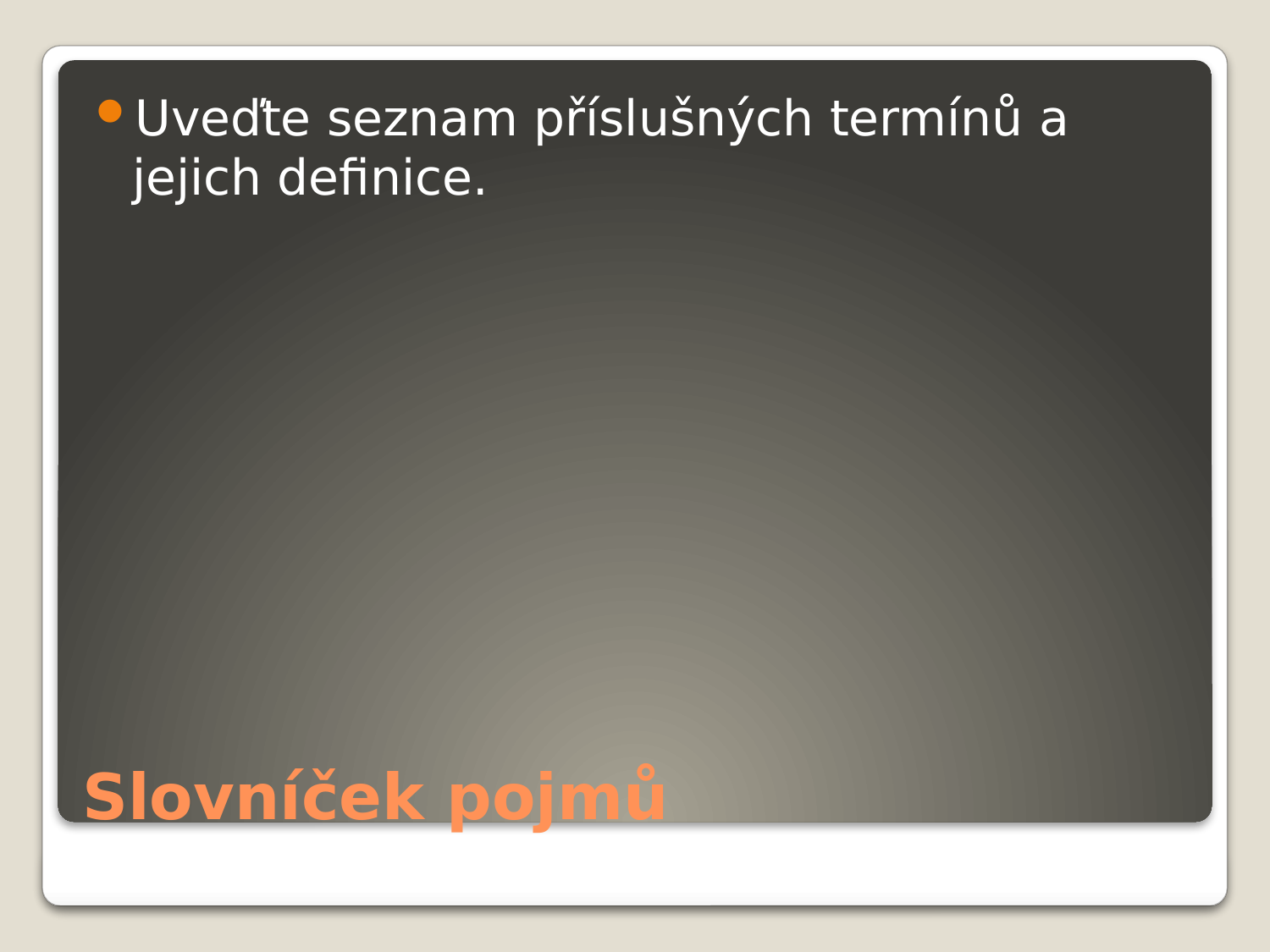

Uveďte seznam příslušných termínů a jejich definice.
# Slovníček pojmů